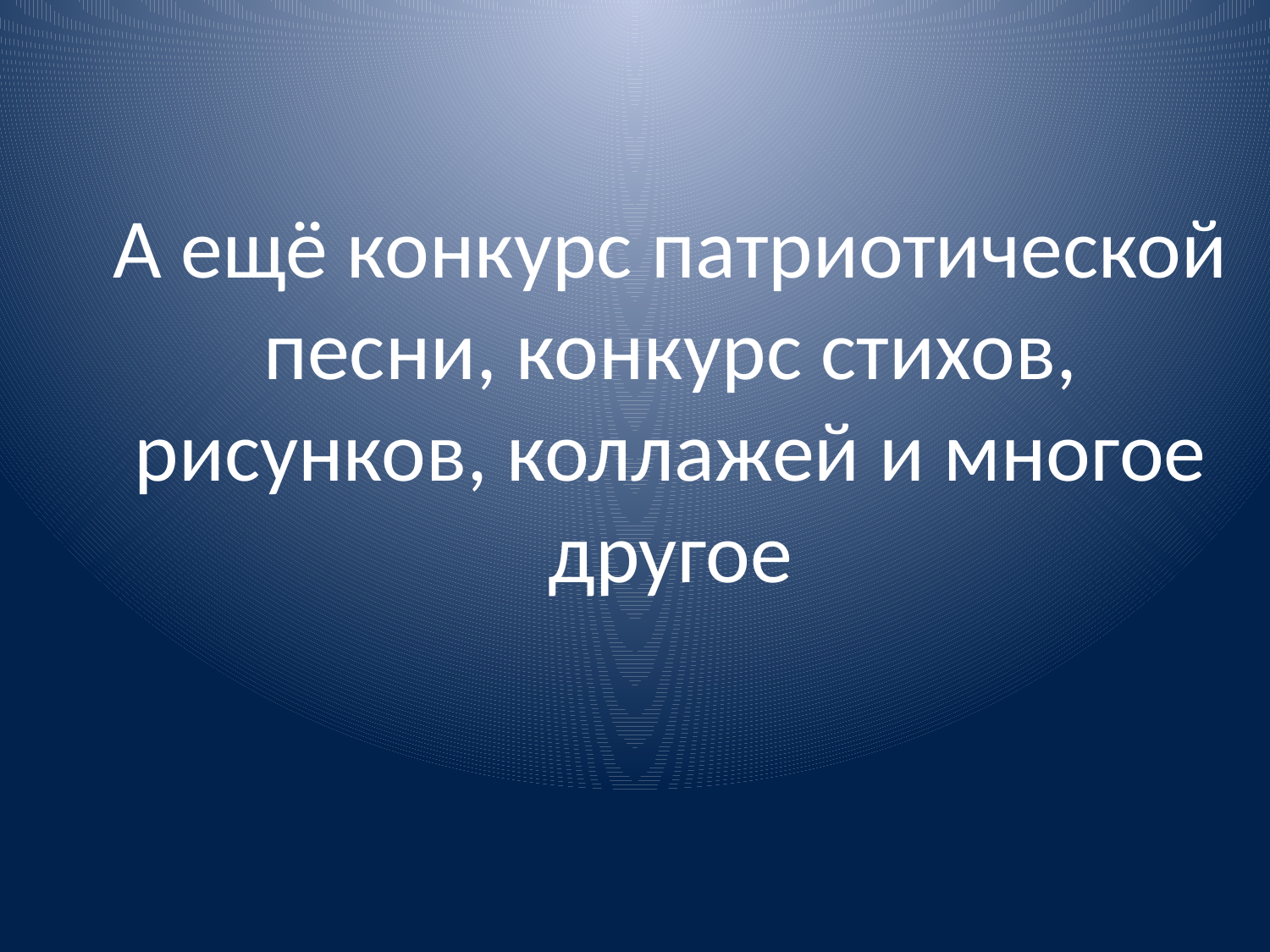

# А ещё конкурс патриотической песни, конкурс стихов, рисунков, коллажей и многое другое